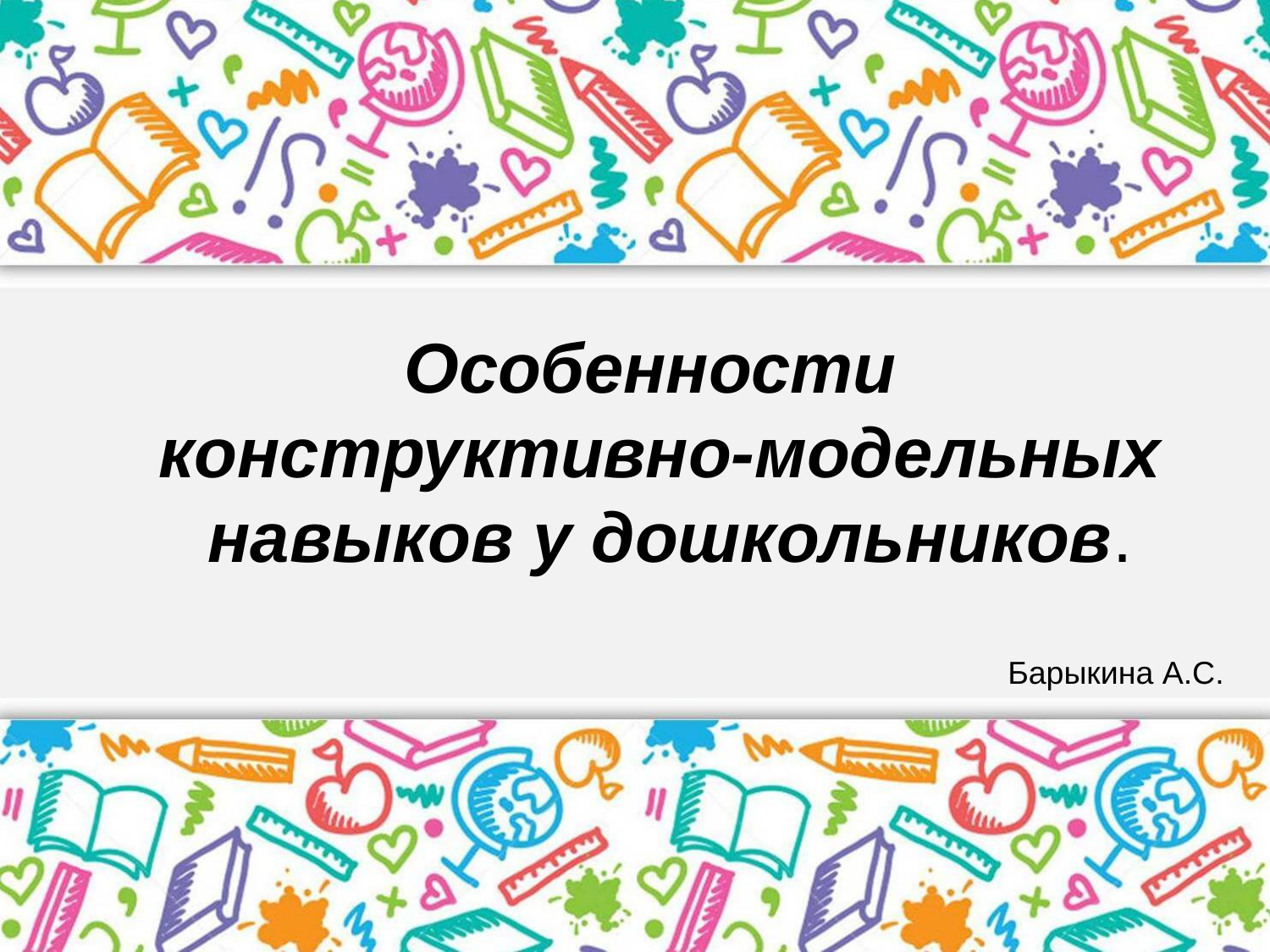

Особенности
конструктивно-модельных
 навыков у дошкольников.
Барыкина А.С.